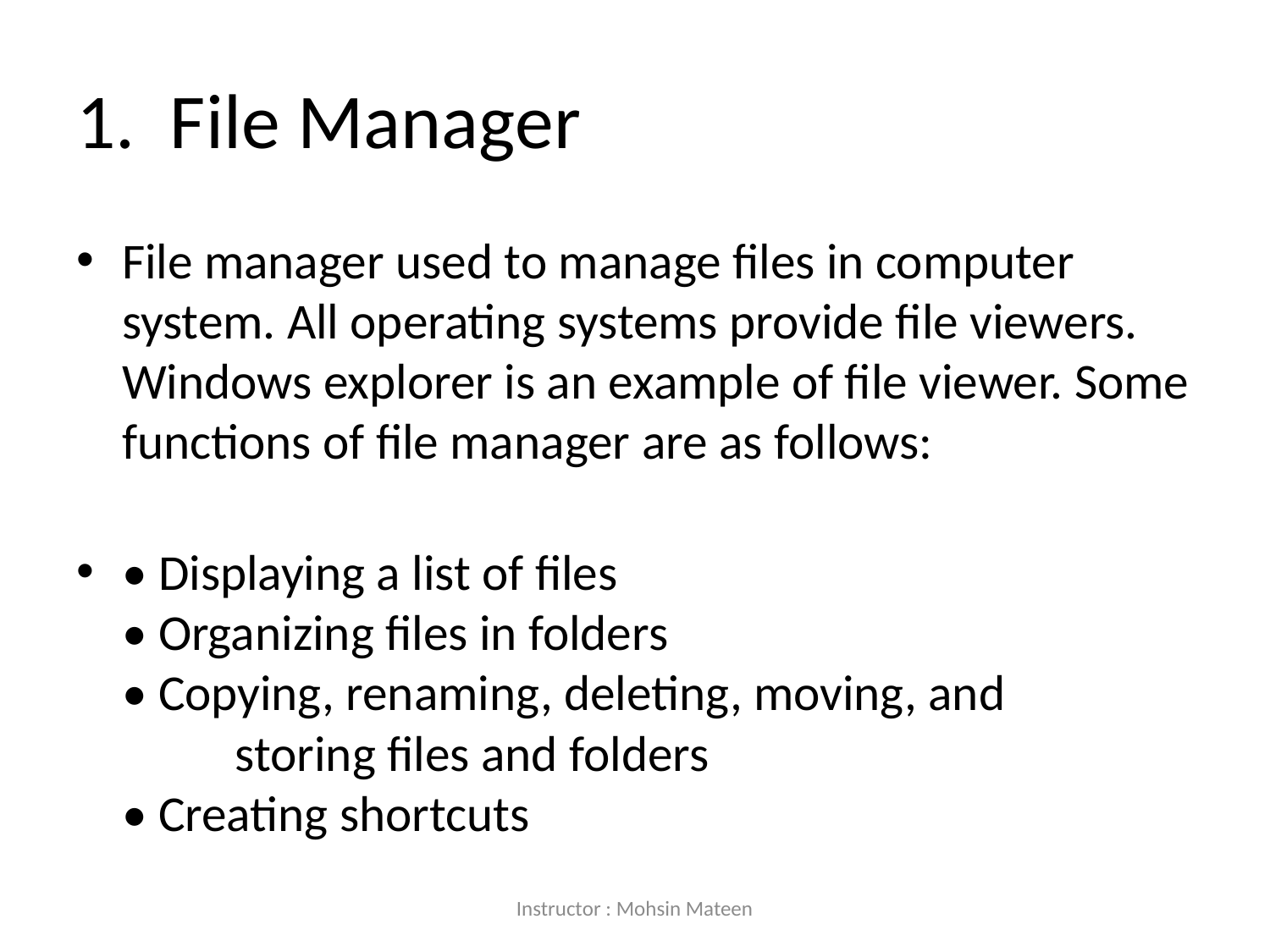

# 1.  File Manager
File manager used to manage files in computer system. All operating systems provide file viewers. Windows explorer is an example of file viewer. Some functions of file manager are as follows:
• Displaying a list of files
• Organizing files in folders
• Copying, renaming, deleting, moving, and             	storing files and folders
• Creating shortcuts
Instructor : Mohsin Mateen